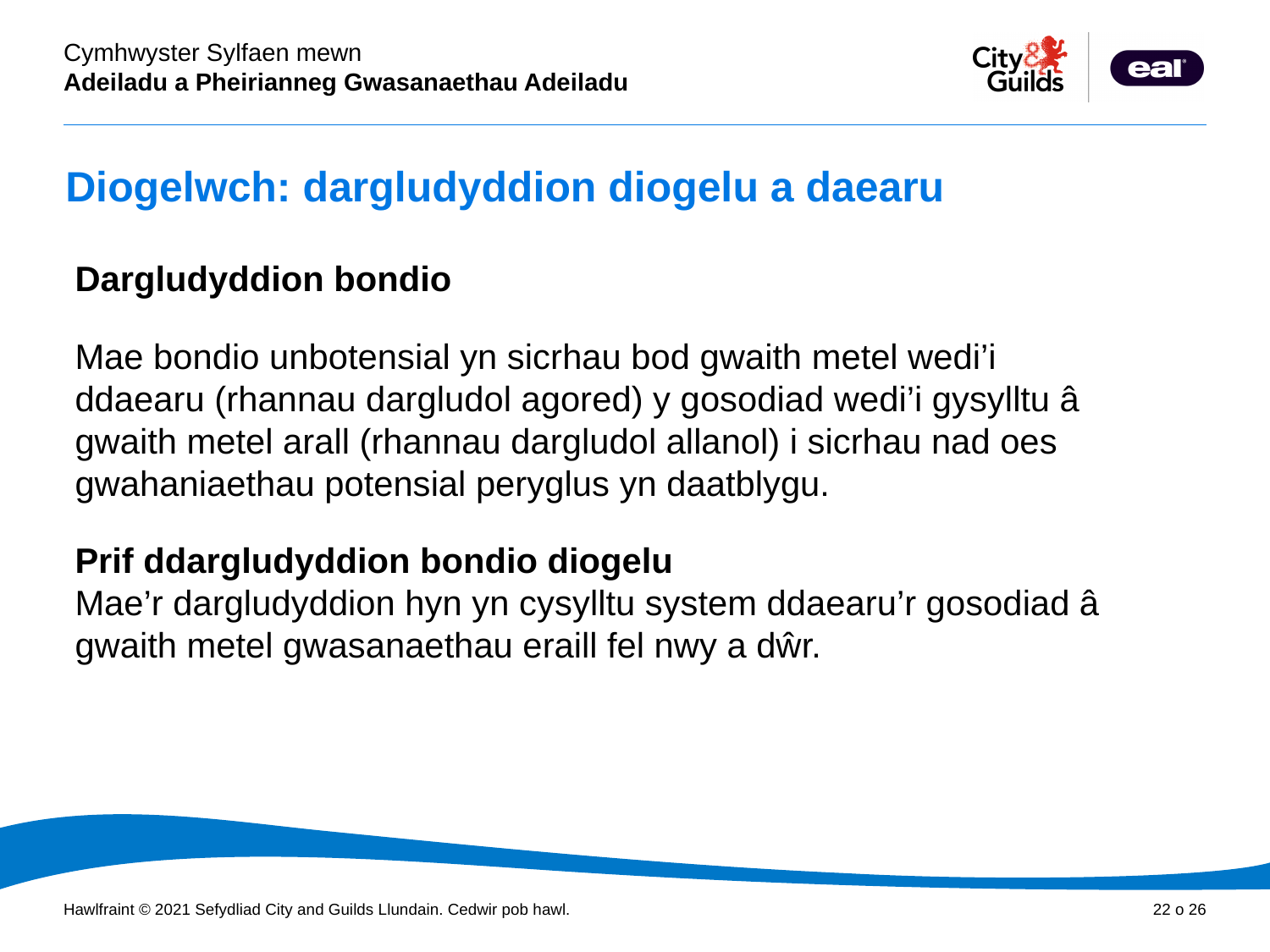

# Diogelwch: dargludyddion diogelu a daearu
Dargludyddion bondio
Mae bondio unbotensial yn sicrhau bod gwaith metel wedi’i ddaearu (rhannau dargludol agored) y gosodiad wedi’i gysylltu â gwaith metel arall (rhannau dargludol allanol) i sicrhau nad oes gwahaniaethau potensial peryglus yn daatblygu.
Prif ddargludyddion bondio diogelu
Mae’r dargludyddion hyn yn cysylltu system ddaearu’r gosodiad â gwaith metel gwasanaethau eraill fel nwy a dŵr.